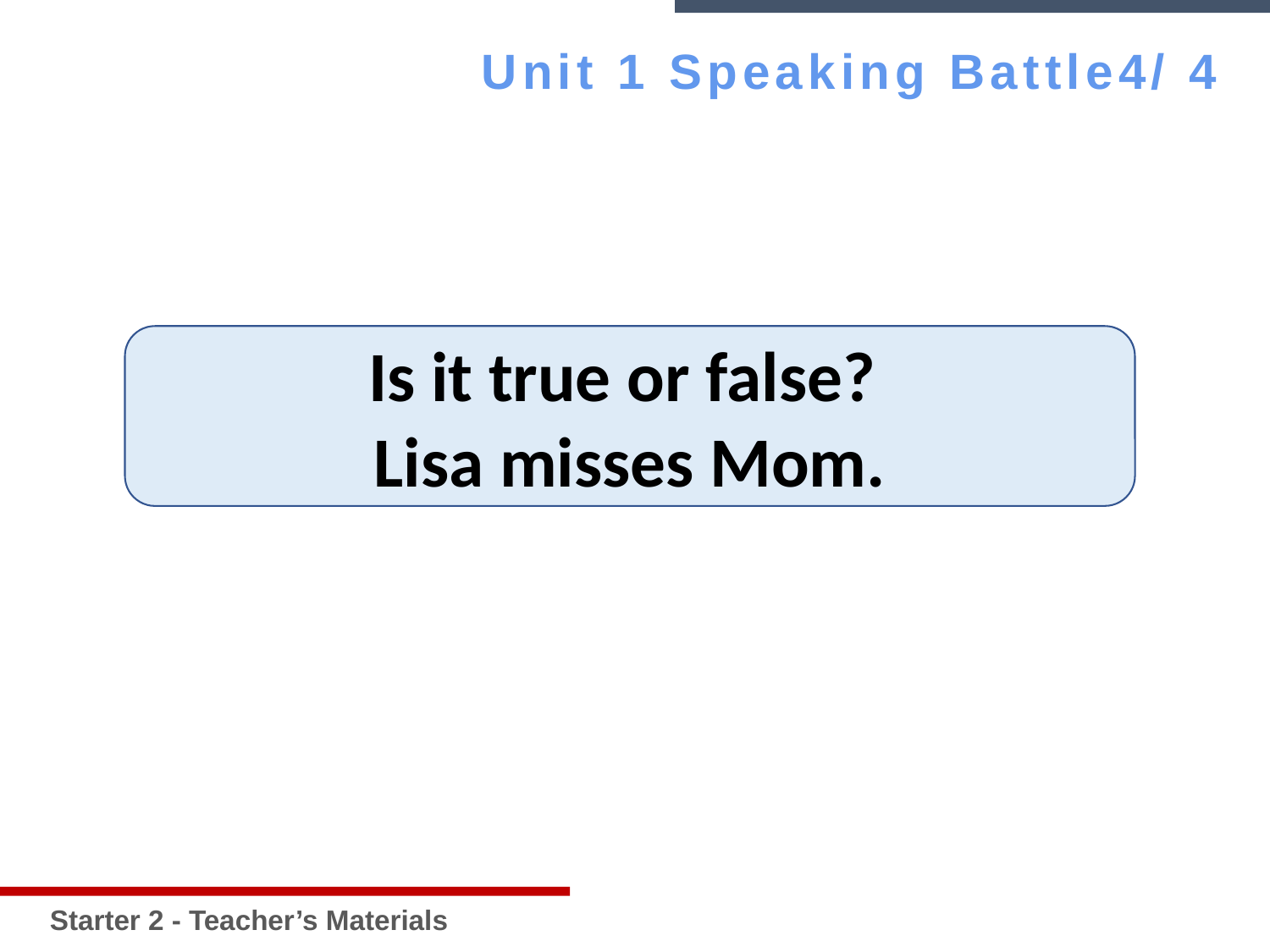

Starter 2 - Teacher’s Materials
Unit 1 Speaking Battle4/ 4
Is it true or false?
Lisa misses Mom.